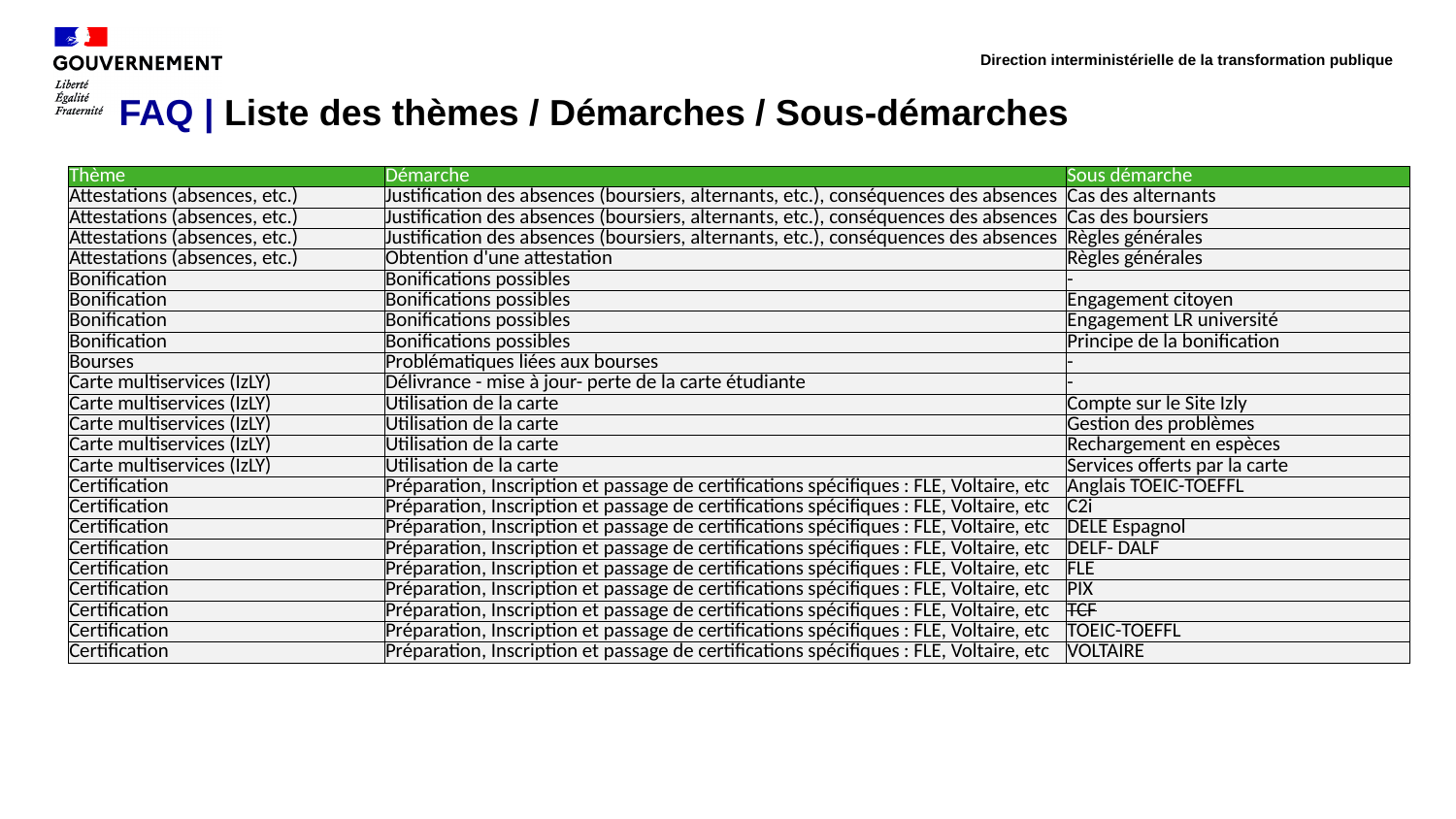

Direction interministérielle de la transformation publique
# FAQ | Liste des thèmes / Démarches / Sous-démarches
| Thème | Démarche | Sous démarche |
| --- | --- | --- |
| Attestations (absences, etc.) | Justification des absences (boursiers, alternants, etc.), conséquences des absences | Cas des alternants |
| Attestations (absences, etc.) | Justification des absences (boursiers, alternants, etc.), conséquences des absences | Cas des boursiers |
| Attestations (absences, etc.) | Justification des absences (boursiers, alternants, etc.), conséquences des absences | Règles générales |
| Attestations (absences, etc.) | Obtention d'une attestation | Règles générales |
| Bonification | Bonifications possibles | - |
| Bonification | Bonifications possibles | Engagement citoyen |
| Bonification | Bonifications possibles | Engagement LR université |
| Bonification | Bonifications possibles | Principe de la bonification |
| Bourses | Problématiques liées aux bourses | - |
| Carte multiservices (IzLY) | Délivrance - mise à jour- perte de la carte étudiante | - |
| Carte multiservices (IzLY) | Utilisation de la carte | Compte sur le Site Izly |
| Carte multiservices (IzLY) | Utilisation de la carte | Gestion des problèmes |
| Carte multiservices (IzLY) | Utilisation de la carte | Rechargement en espèces |
| Carte multiservices (IzLY) | Utilisation de la carte | Services offerts par la carte |
| Certification | Préparation, Inscription et passage de certifications spécifiques : FLE, Voltaire, etc | Anglais TOEIC-TOEFFL |
| Certification | Préparation, Inscription et passage de certifications spécifiques : FLE, Voltaire, etc | C2i |
| Certification | Préparation, Inscription et passage de certifications spécifiques : FLE, Voltaire, etc | DELE Espagnol |
| Certification | Préparation, Inscription et passage de certifications spécifiques : FLE, Voltaire, etc | DELF- DALF |
| Certification | Préparation, Inscription et passage de certifications spécifiques : FLE, Voltaire, etc | FLE |
| Certification | Préparation, Inscription et passage de certifications spécifiques : FLE, Voltaire, etc | PIX |
| Certification | Préparation, Inscription et passage de certifications spécifiques : FLE, Voltaire, etc | TCF |
| Certification | Préparation, Inscription et passage de certifications spécifiques : FLE, Voltaire, etc | TOEIC-TOEFFL |
| Certification | Préparation, Inscription et passage de certifications spécifiques : FLE, Voltaire, etc | VOLTAIRE |